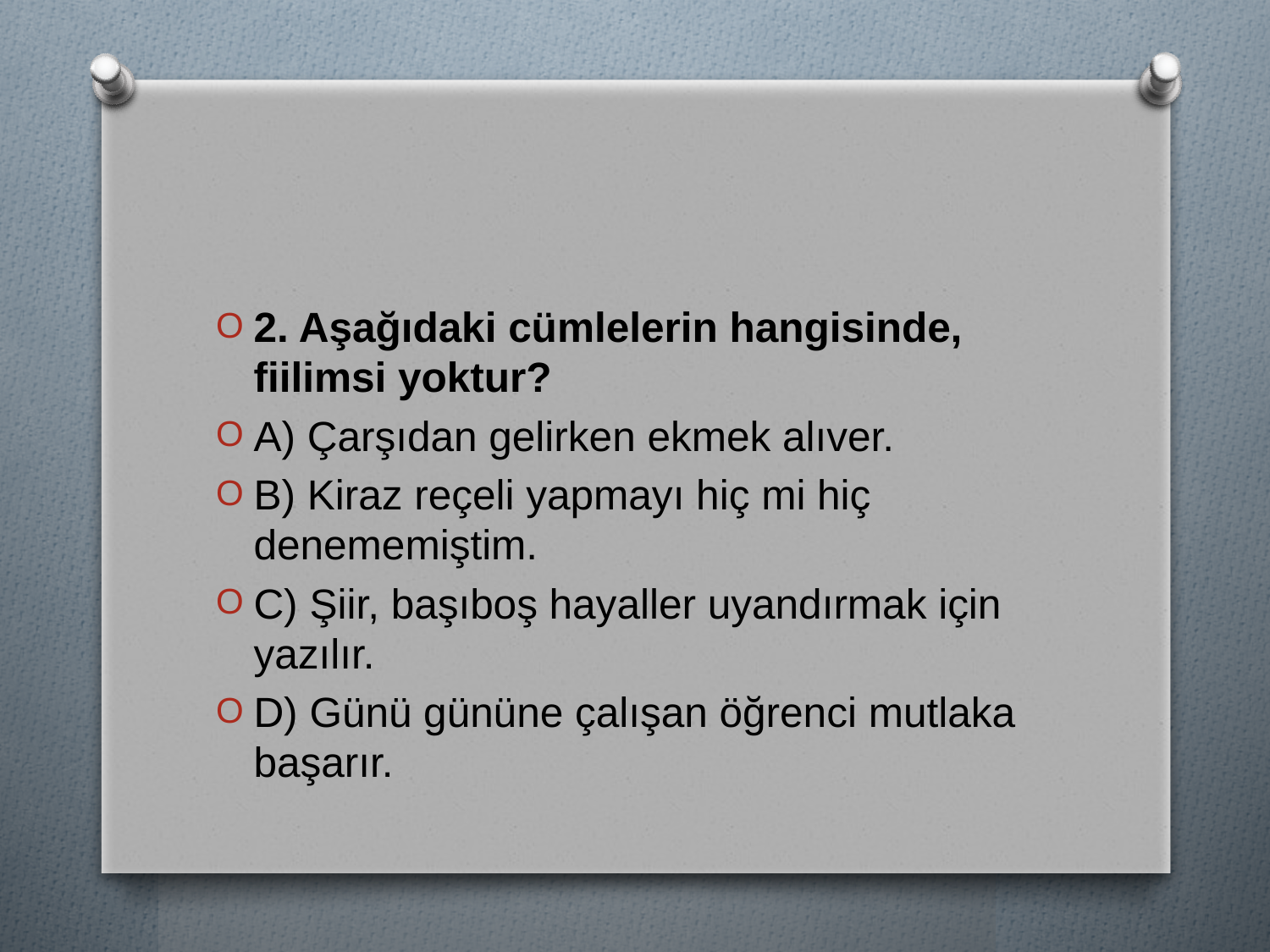

#
2. Aşağıdaki cümlelerin hangisinde, fiilimsi yoktur?
A) Çarşıdan gelirken ekmek alıver.
B) Kiraz reçeli yapmayı hiç mi hiç denememiştim.
C) Şiir, başıboş hayaller uyandırmak için yazılır.
D) Günü gününe çalışan öğrenci mutlaka başarır.